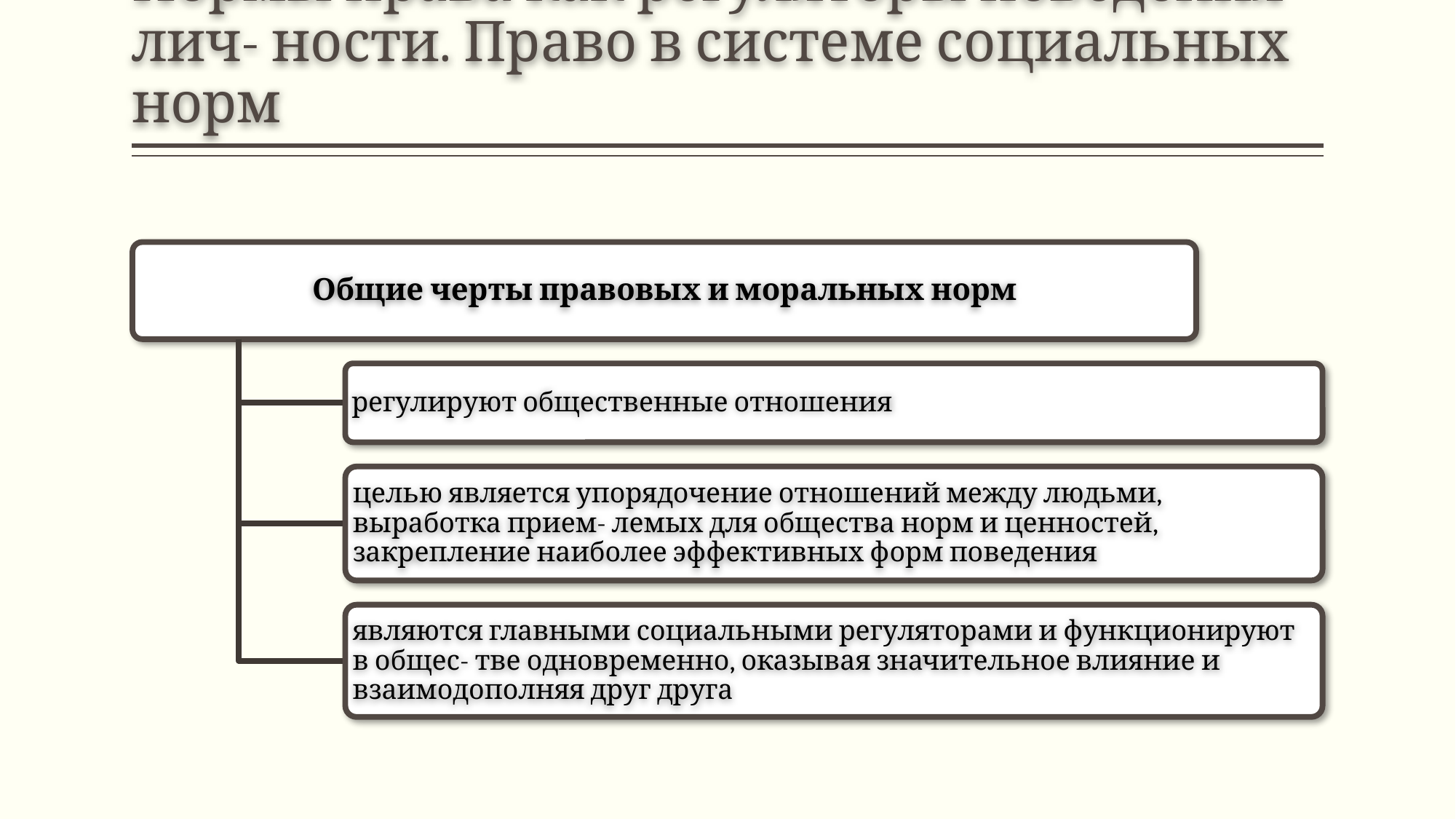

# Нормы права как регуляторы поведения лич- ности. Право в системе социальных норм

Общие черты правовых и моральных норм

регулируют общественные отношения

целью является упорядочение отношений между людьми, выработка прием- лемых для общества норм и ценностей, закрепление наиболее эффективных форм поведения

являются главными социальными регуляторами и функционируют в общес- тве одновременно, оказывая значительное влияние и взаимодополняя друг друга